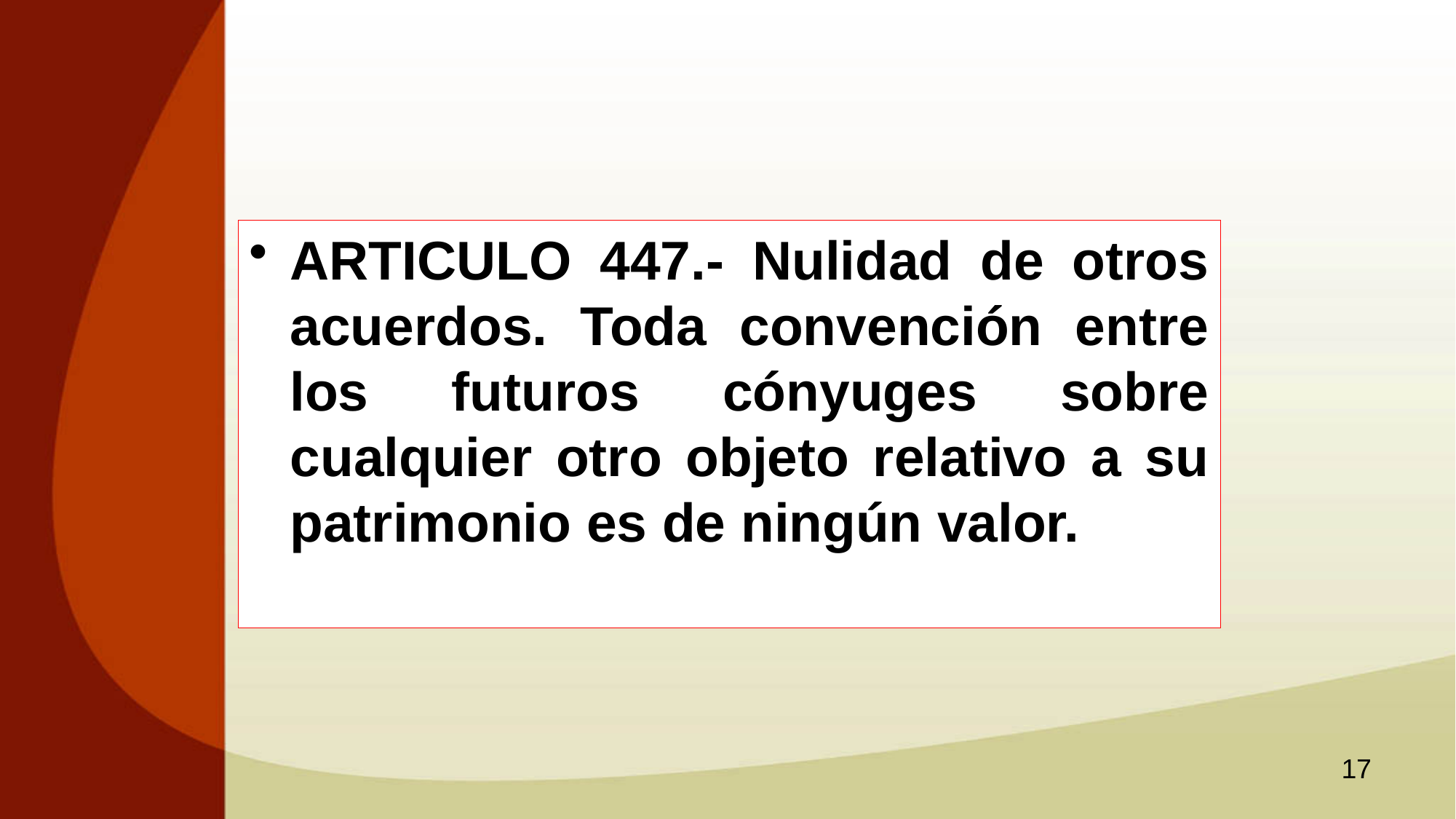

ARTICULO 447.- Nulidad de otros acuerdos. Toda convención entre los futuros cónyuges sobre cualquier otro objeto relativo a su patrimonio es de ningún valor.
17